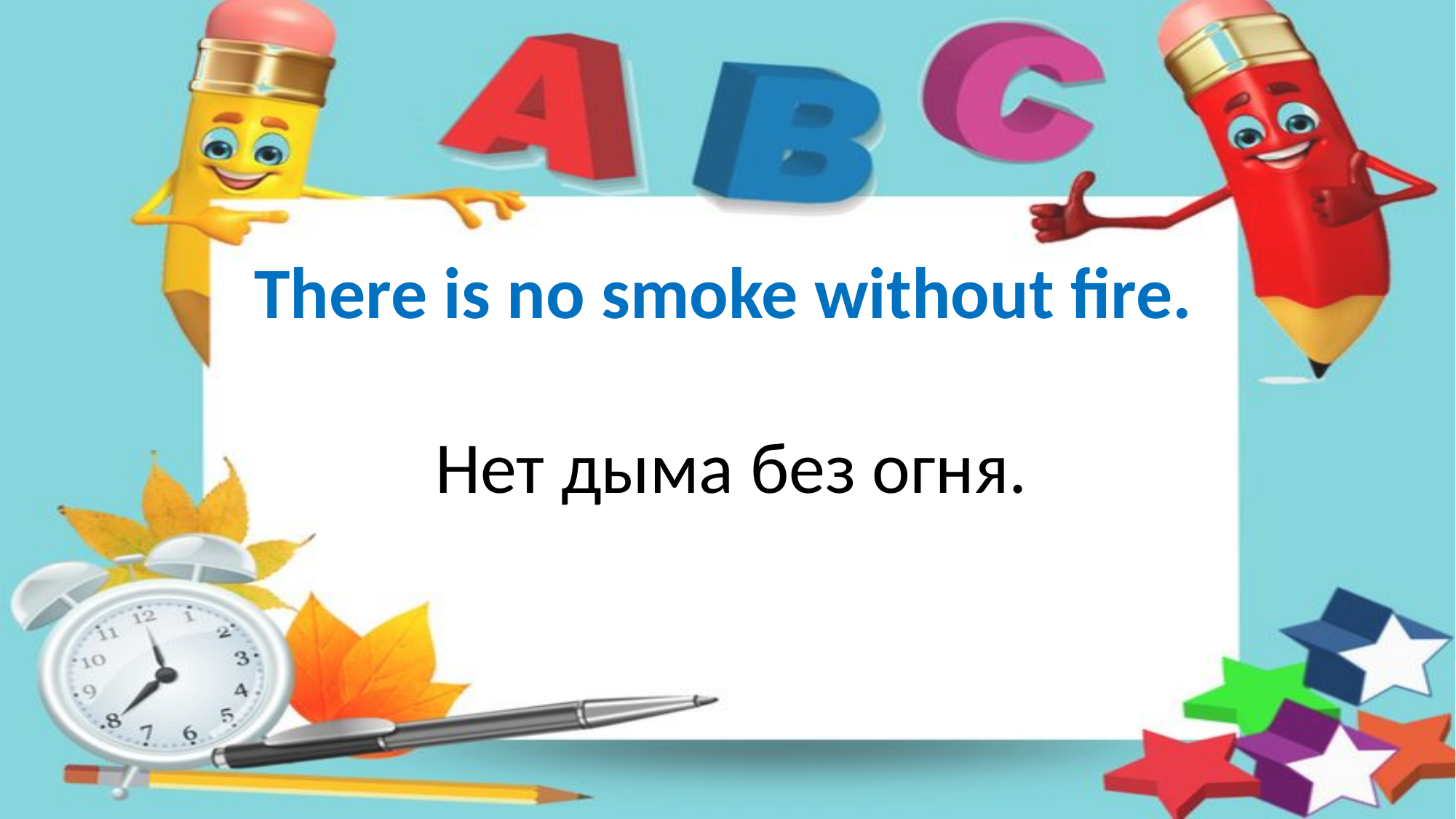

There is no smoke without fire.

Нет дыма без огня.